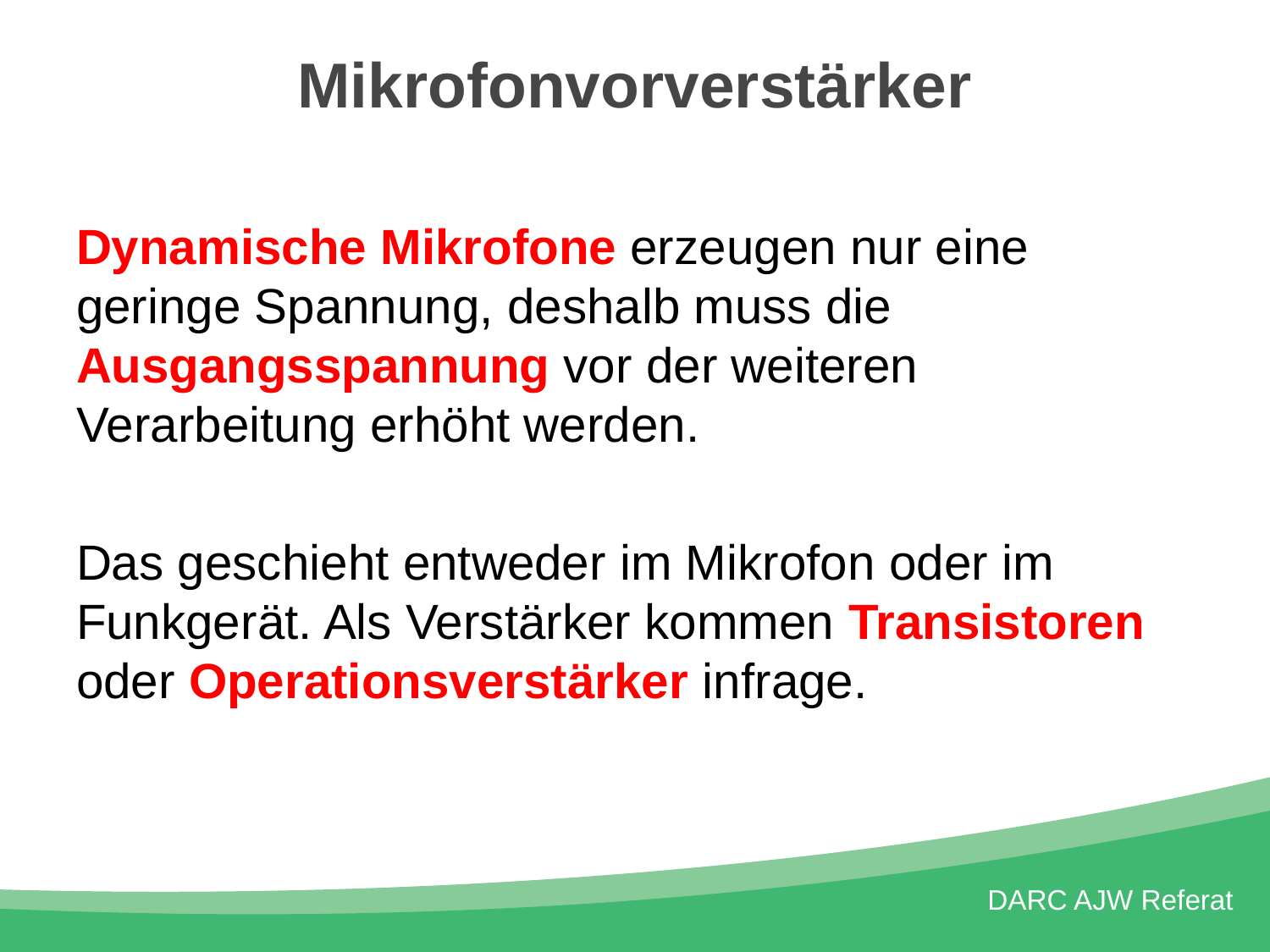

# Mikrofonvorverstärker
Dynamische Mikrofone erzeugen nur eine geringe Spannung, deshalb muss die Ausgangsspannung vor der weiteren Verarbeitung erhöht werden.

Das geschieht entweder im Mikrofon oder im Funkgerät. Als Verstärker kommen Transistoren oder Operationsverstärker infrage.